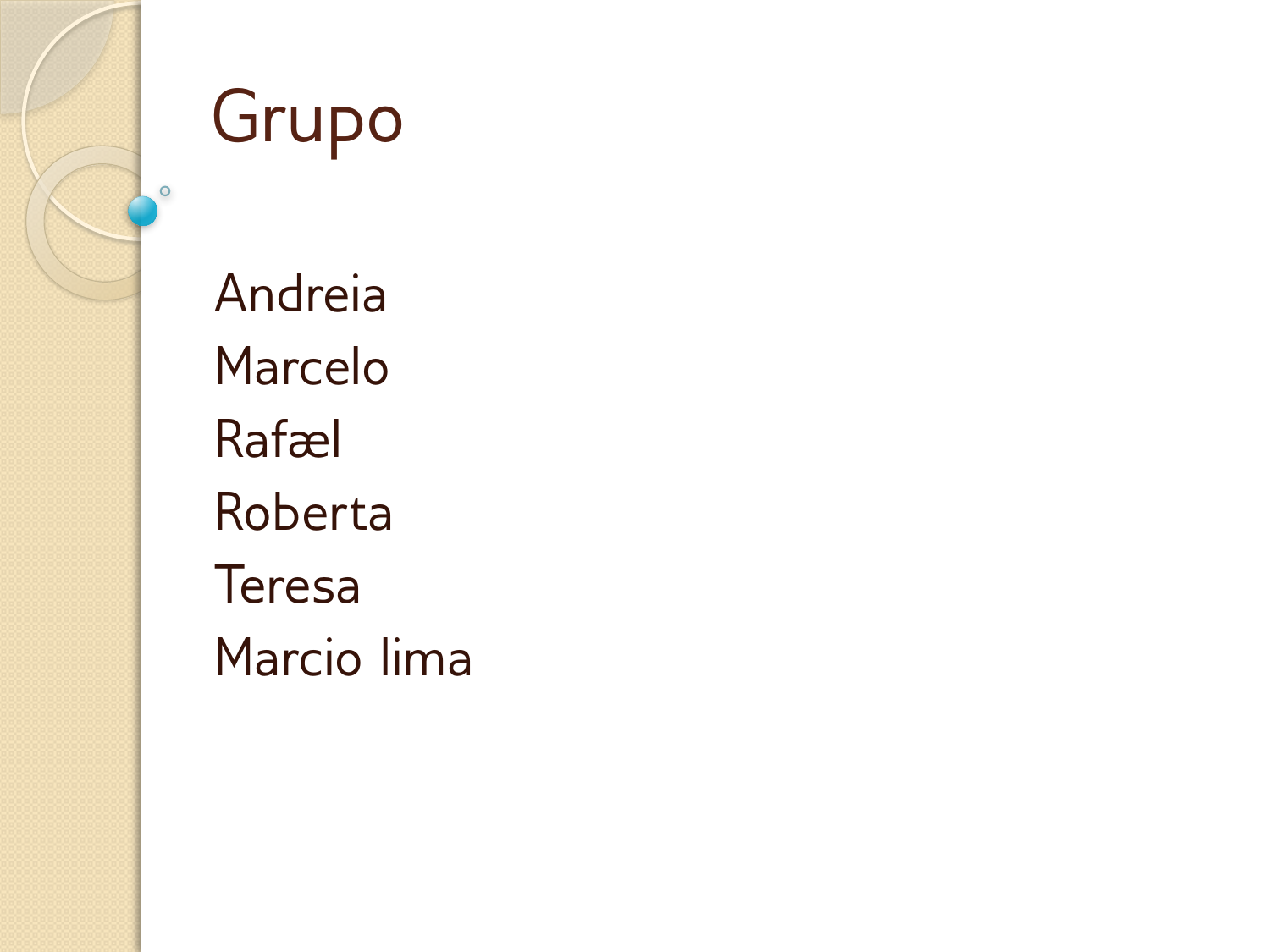

# Grupo
Andreia
Marcelo
Rafael
Roberta
Teresa
Marcio lima